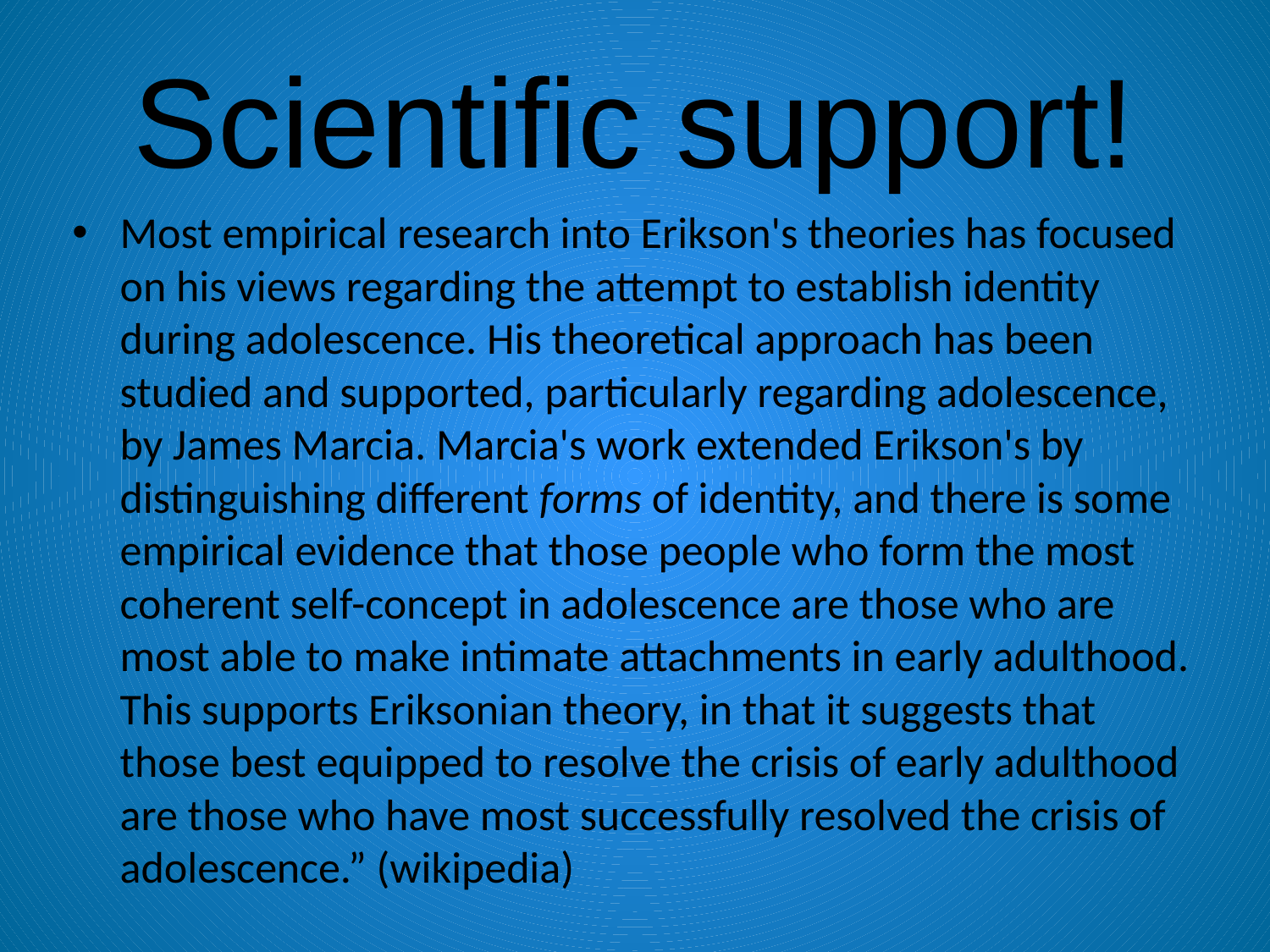

# Scientific support!
Most empirical research into Erikson's theories has focused on his views regarding the attempt to establish identity during adolescence. His theoretical approach has been studied and supported, particularly regarding adolescence, by James Marcia. Marcia's work extended Erikson's by distinguishing different forms of identity, and there is some empirical evidence that those people who form the most coherent self-concept in adolescence are those who are most able to make intimate attachments in early adulthood. This supports Eriksonian theory, in that it suggests that those best equipped to resolve the crisis of early adulthood are those who have most successfully resolved the crisis of adolescence.” (wikipedia)